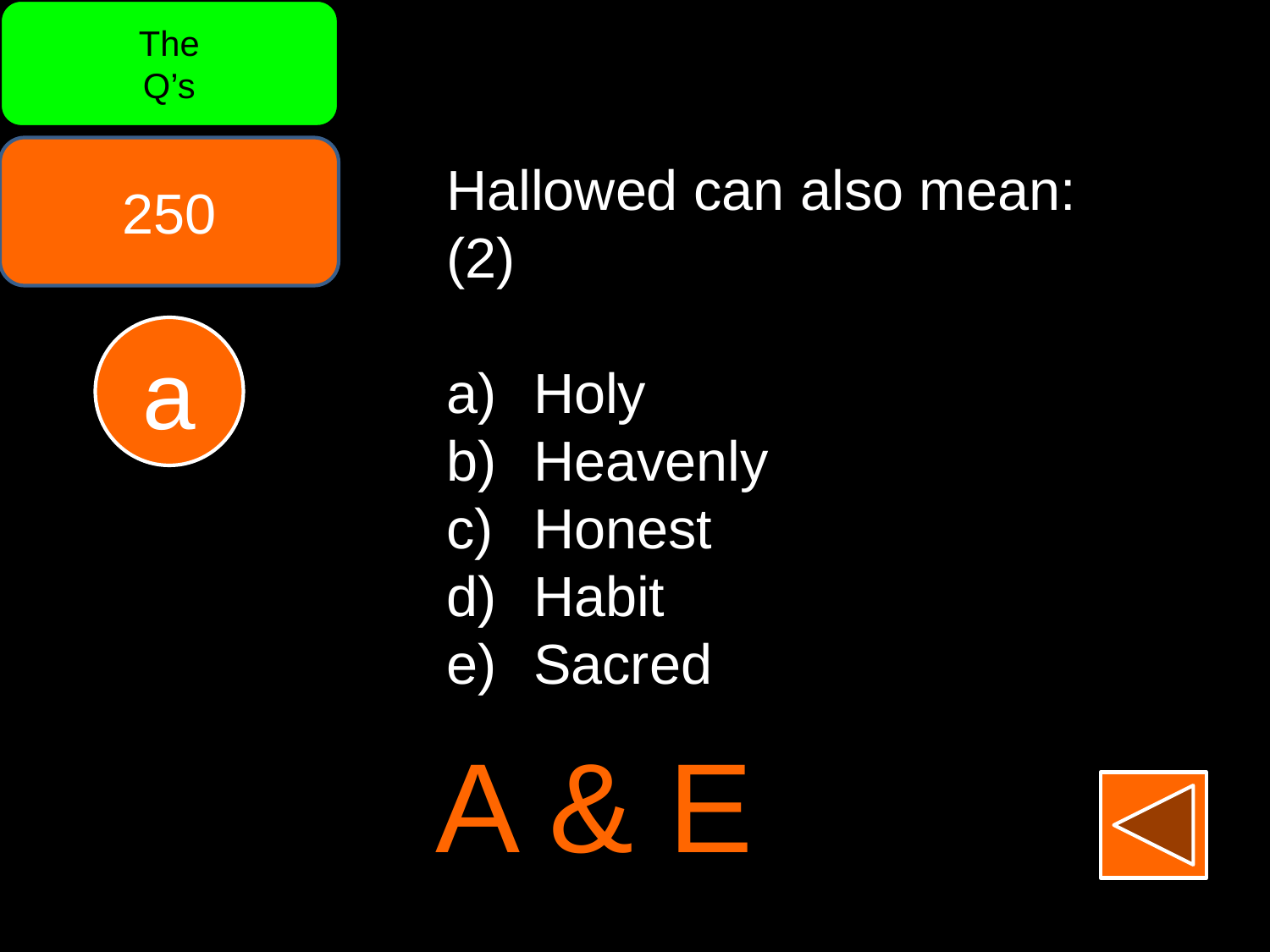

The
Q’s
250
Hallowed can also mean:         (2)

 Holy
 Heavenly
 Honest
 Habit
 Sacred
a
A & E